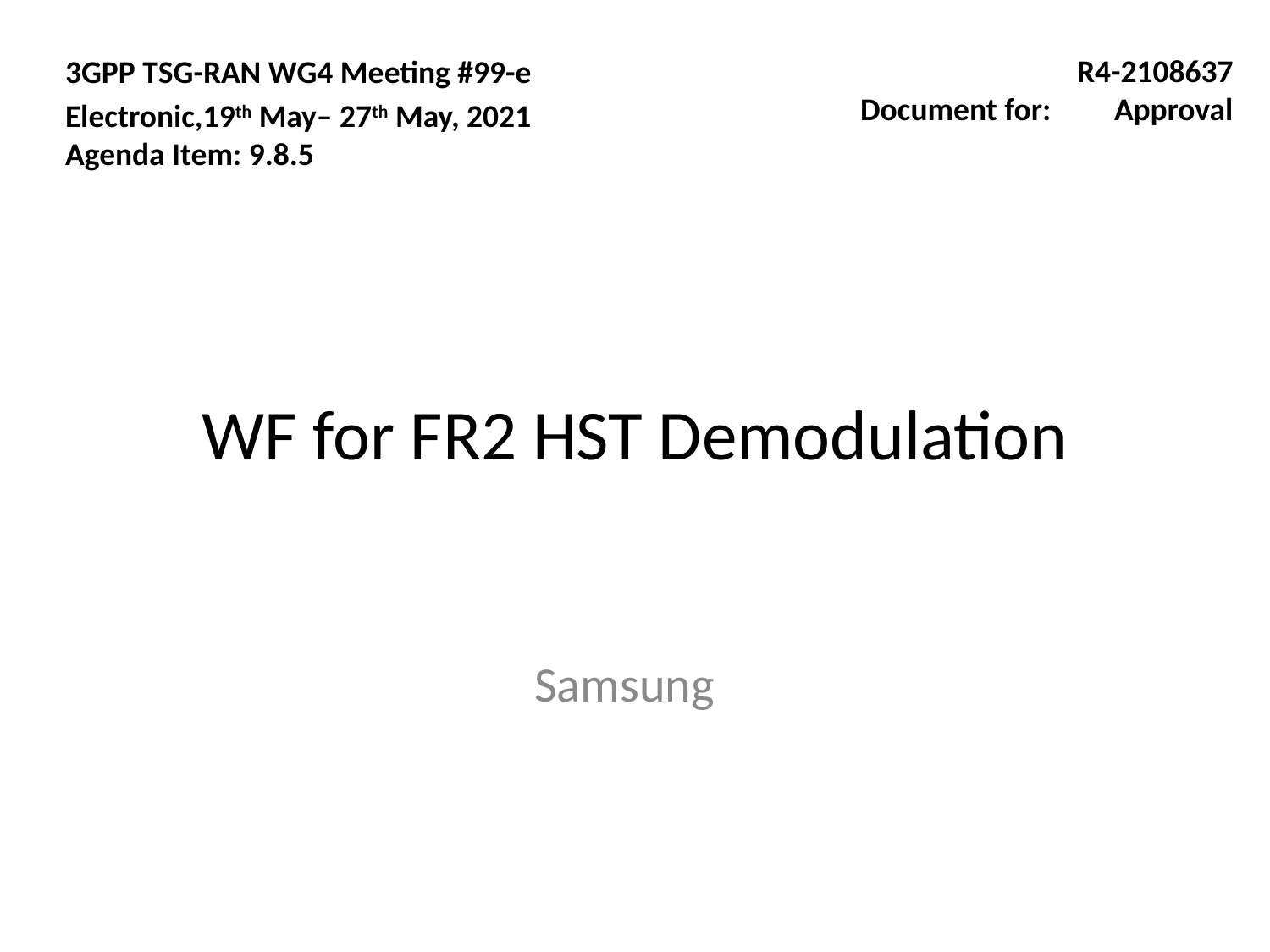

3GPP TSG-RAN WG4 Meeting #99-e
Electronic,19th May– 27th May, 2021
Agenda Item: 9.8.5
R4-2108637
Document for:	Approval

# WF for FR2 HST Demodulation
Samsung